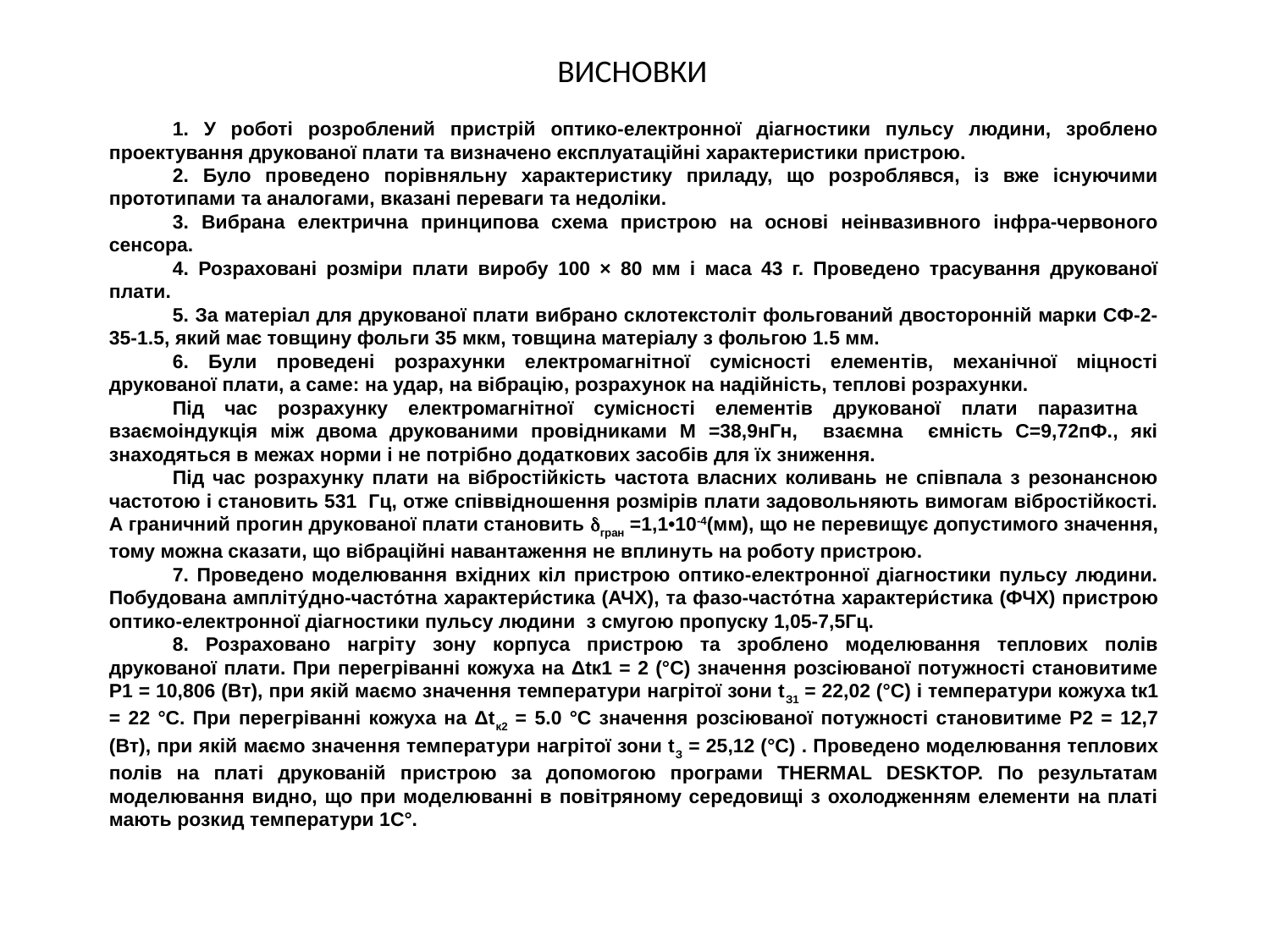

ВИСНОВКИ
1. У роботі розроблений пристрій оптико-електронної діагностики пульсу людини, зроблено проектування друкованої плати та визначено експлуатаційні характеристики пристрою.
2. Було проведено порівняльну характеристику приладу, що розроблявся, із вже існуючими прототипами та аналогами, вказані переваги та недоліки.
3. Вибрана електрична принципова схема пристрою на основі неінвазивного інфра-червоного сенсора.
4. Розраховані розміри плати виробу 100 × 80 мм і маса 43 г. Проведено трасування друкованої плати.
5. За матеріал для друкованої плати вибрано склотекстоліт фольгований двосторонній марки СФ-2-35-1.5, який має товщину фольги 35 мкм, товщина матеріалу з фольгою 1.5 мм.
6. Були проведені розрахунки електромагнітної сумісності елементів, механічної міцності друкованої плати, а саме: на удар, на вібрацію, розрахунок на надійність, теплові розрахунки.
Під час розрахунку електромагнітної сумісності елементів друкованої плати паразитна  взаємоіндукція між двома друкованими провідниками М =38,9нГн,  взаємна  ємність С=9,72пФ., які знаходяться в межах норми і не потрібно додаткових засобів для їх зниження.
Під час розрахунку плати на вібростійкість частота власних коливань не співпала з резонансною частотою і становить 531  Гц, отже співвідношення розмірів плати задовольняють вимогам вібростійкості. А граничний прогин друкованої плати становить δгран =1,1•10-4(мм), що не перевищує допустимого значення, тому можна сказати, що вібраційні навантаження не вплинуть на роботу пристрою.
7. Проведено моделювання вхідних кіл пристрою оптико-електронної діагностики пульсу людини. Побудована ампліту́дно-часто́тна характери́стика (АЧХ), та фазо-часто́тна характери́стика (ФЧХ) пристрою оптико-електронної діагностики пульсу людини  з смугою пропуску 1,05-7,5Гц.
8. Розраховано нагріту зону корпуса пристрою та зроблено моделювання теплових полів друкованої плати. При перегріванні кожуха на Δtк1 = 2 (°С) значення розсіюваної потужності становитиме Р1 = 10,806 (Вт), при якій маємо значення температури нагрітої зони tЗ1 = 22,02 (°С) і температури кожуха tк1 = 22 °С. При перегріванні кожуха на Δtк2 = 5.0 °С значення розсіюваної потужності становитиме Р2 = 12,7 (Вт), при якій маємо значення температури нагрітої зони tЗ = 25,12 (°С) . Проведено моделювання теплових полів на платі друкованій пристрою за допомогою програми THERMAL DESKТOP. По результатам моделювання видно, що при моделюванні в повітряному середовищі з охолодженням елементи на платі мають розкид температури 1С°.